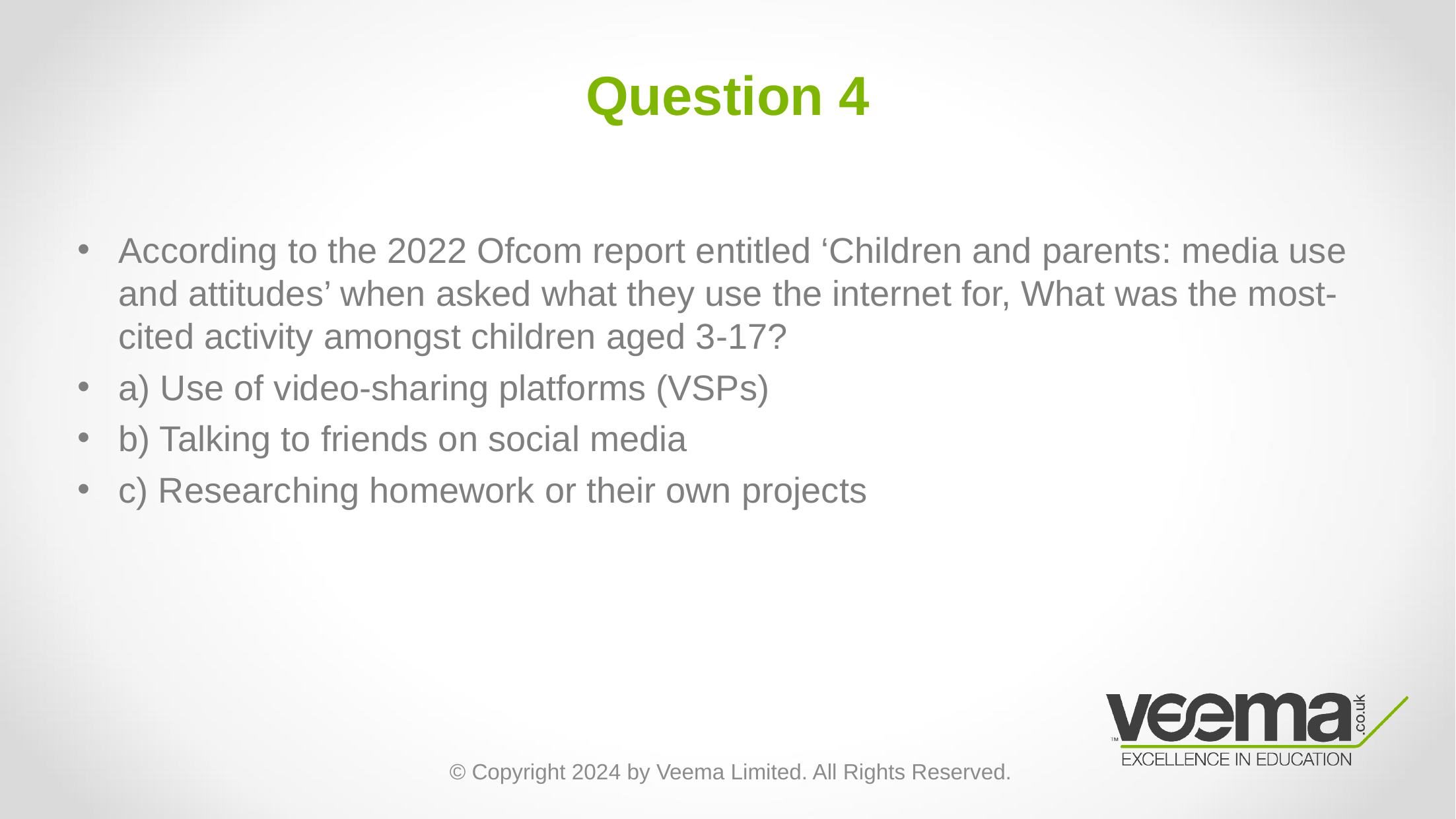

# Question 4
According to the 2022 Ofcom report entitled ‘Children and parents: media use and attitudes’ when asked what they use the internet for, What was the most-cited activity amongst children aged 3-17?
a) Use of video-sharing platforms (VSPs)
b) Talking to friends on social media
c) Researching homework or their own projects